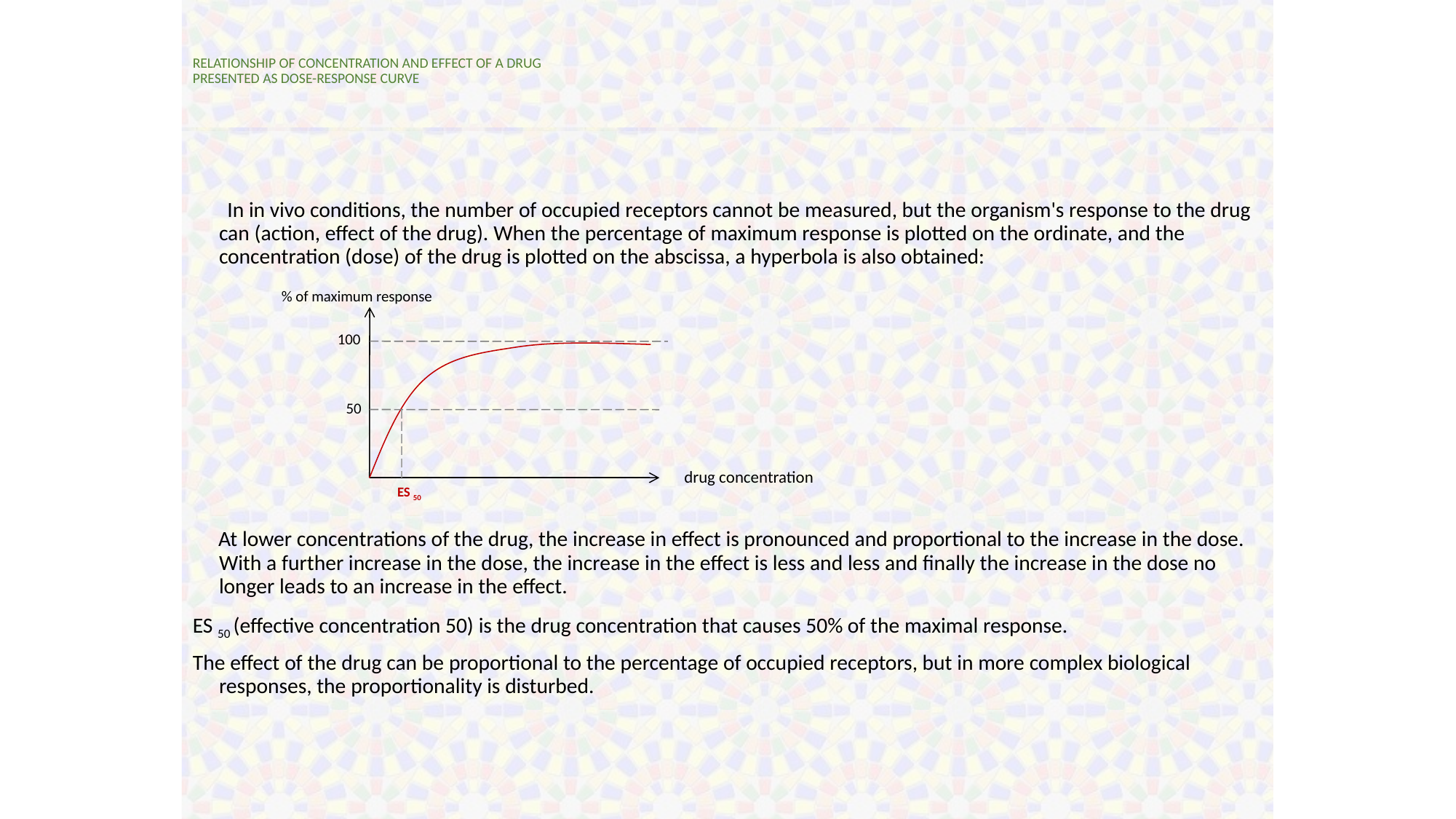

# RELATIONSHIP OF CONCENTRATION AND EFFECT OF A DRUG PRESENTED AS DOSE-RESPONSE CURVE

       In in vivo conditions, the number of occupied receptors cannot be measured, but the organism's response to the drug can (action, effect of the drug). When the percentage of maximum response is plotted on the ordinate, and the concentration (dose) of the drug is plotted on the abscissa, a hyperbola is also obtained:

     At lower concentrations of the drug, the increase in effect is pronounced and proportional to the increase in the dose. With a further increase in the dose, the increase in the effect is less and less and finally the increase in the dose no longer leads to an increase in the effect.
ES 50 (effective concentration 50) is the drug concentration that causes 50% of the maximal response.
The effect of the drug can be proportional to the percentage of occupied receptors, but in more complex biological responses, the proportionality is disturbed.

% of maximum response
100

50
drug concentration
ES 50